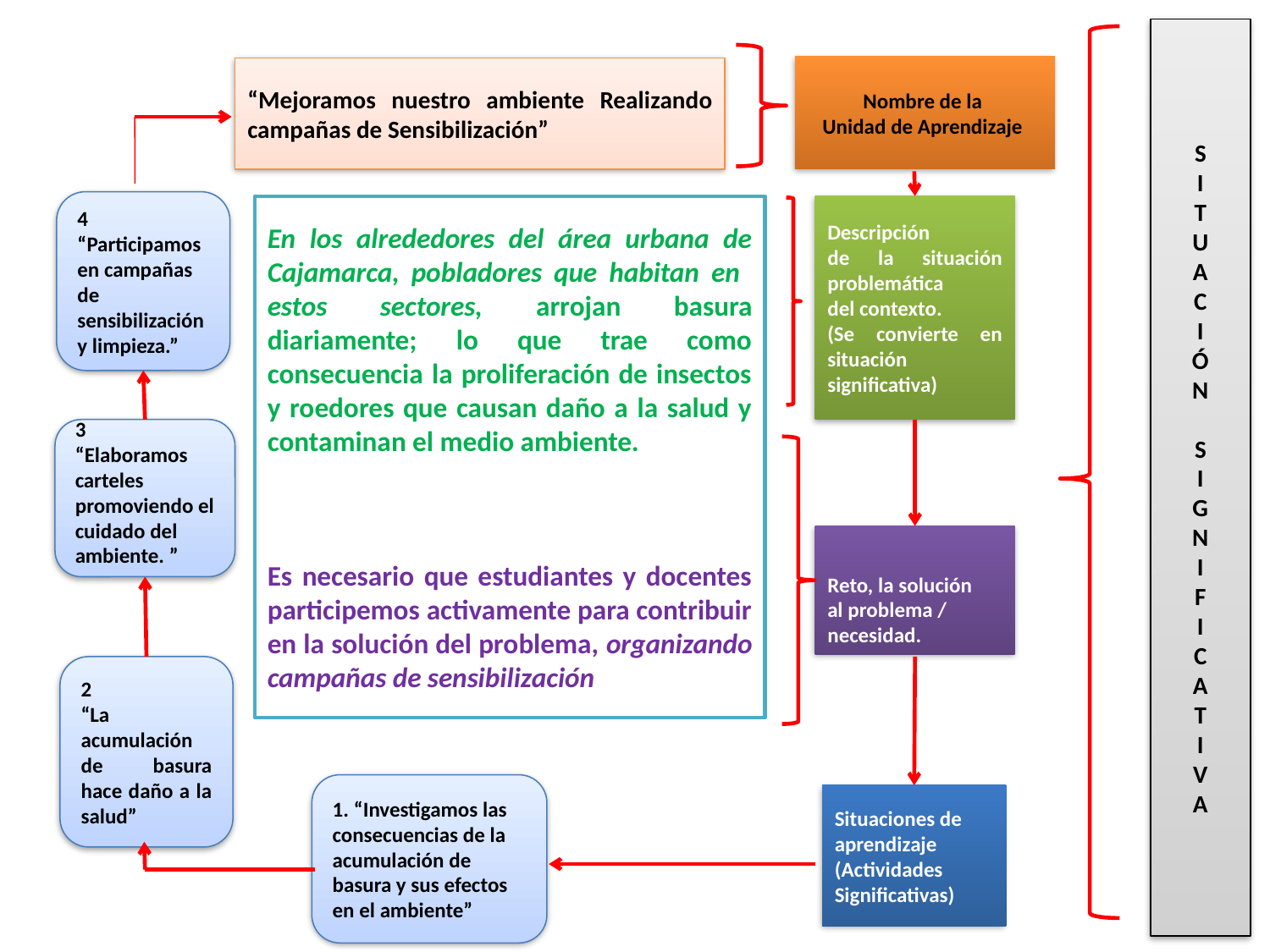

S
I
T
U
A
C
I
Ó
N

S
I
G
N
I
F
I
C
A
T
I
V
A

Nombre de la
Unidad de Aprendizaje
“Mejoramos nuestro ambiente Realizando campañas de Sensibilización”
4
“Participamos en campañas de sensibilización y limpieza.”
En los alrededores del área urbana de Cajamarca, pobladores que habitan en  estos sectores, arrojan basura diariamente; lo que trae como consecuencia la proliferación de insectos y roedores que causan daño a la salud y contaminan el medio ambiente.

Es necesario que estudiantes y docentes participemos activamente para contribuir en la solución del problema, organizando campañas de sensibilización
Descripción
de la situación problemática
del contexto.
(Se convierte en situación significativa)

3
“Elaboramos carteles promoviendo el cuidado del ambiente. ”

Reto, la solución
al problema / necesidad.
2
“La acumulación de basura hace daño a la salud”
1. “Investigamos las consecuencias de la acumulación de basura y sus efectos en el ambiente”
Situaciones de aprendizaje
(Actividades
Significativas)